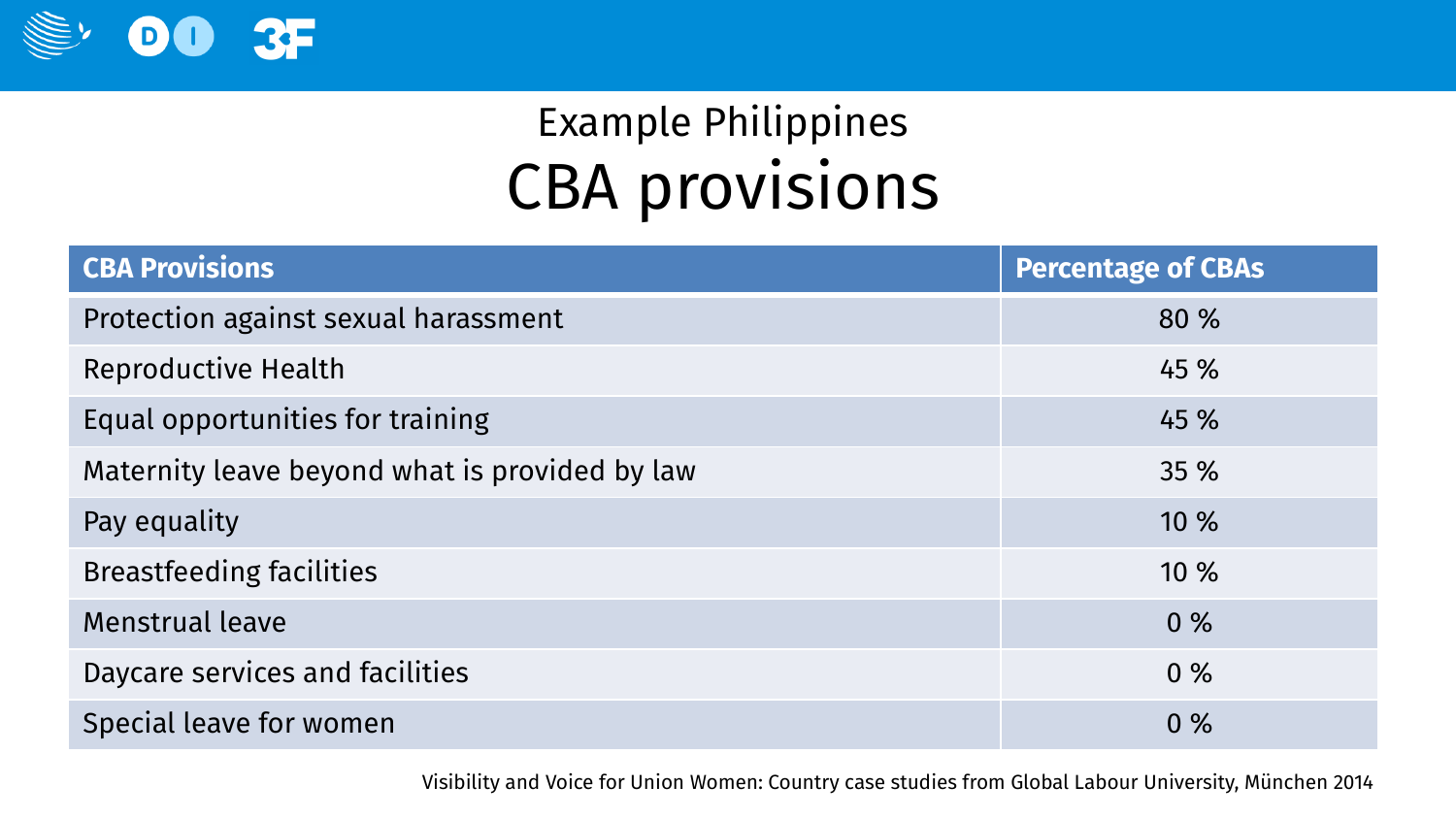

# Example Philippines CBA provisions
| CBA Provisions | Percentage of CBAs |
| --- | --- |
| Protection against sexual harassment | 80 % |
| Reproductive Health | 45 % |
| Equal opportunities for training | 45 % |
| Maternity leave beyond what is provided by law | 35 % |
| Pay equality | 10 % |
| Breastfeeding facilities | 10 % |
| Menstrual leave | 0 % |
| Daycare services and facilities | 0 % |
| Special leave for women | 0 % |
Visibility and Voice for Union Women: Country case studies from Global Labour University, München 2014